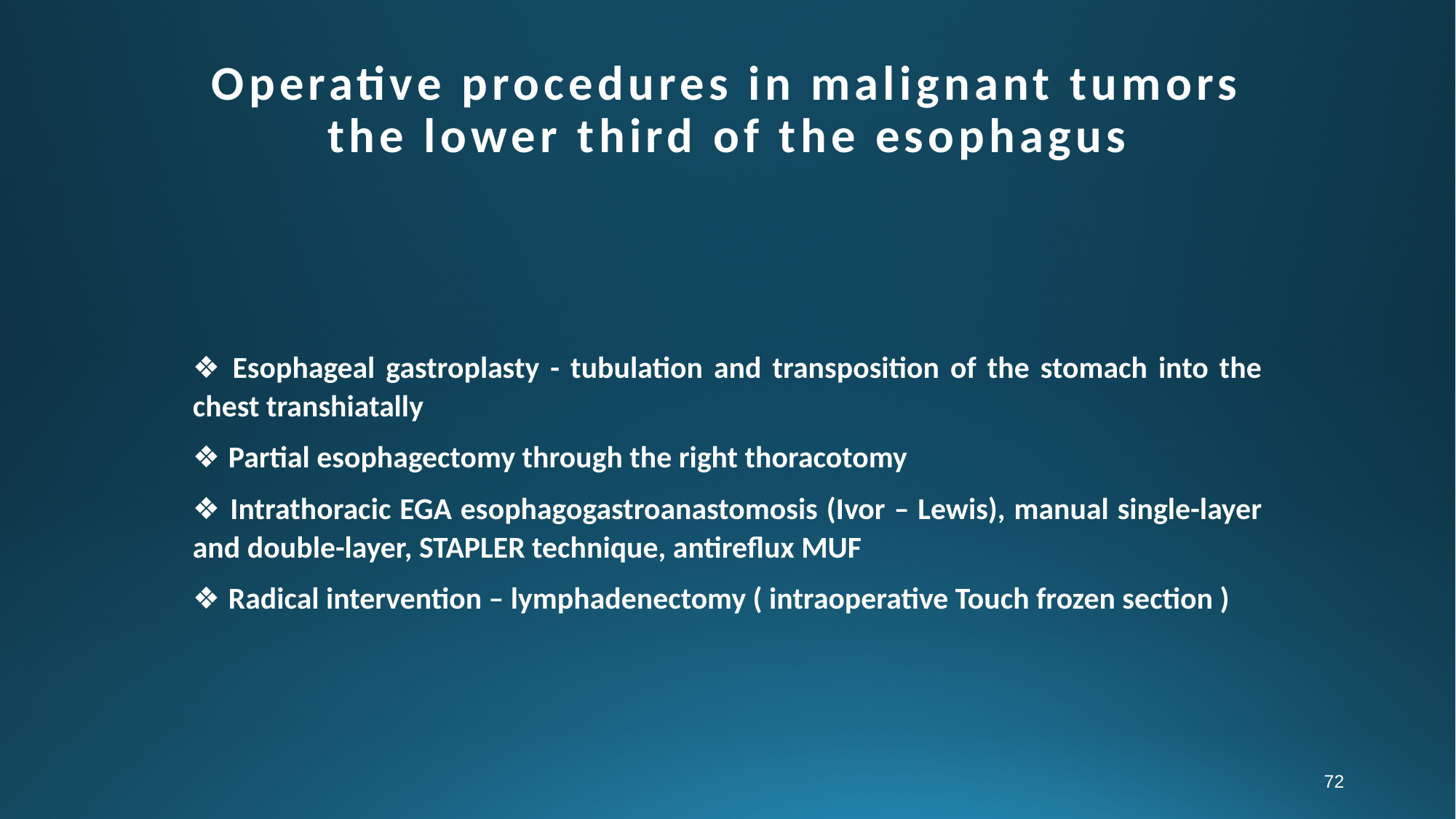

# Operative procedures in malignant tumors the lower third of the esophagus
﻿

❖ Esophageal gastroplasty - tubulation and transposition of the stomach into the chest transhiatally
❖ Partial esophagectomy through the right thoracotomy
❖ Intrathoracic EGA esophagogastroanastomosis (Ivor – Lewis), manual single-layer and double-layer, STAPLER technique, antireflux MUF
❖ Radical intervention – lymphadenectomy ( intraoperative Touch frozen section )
72